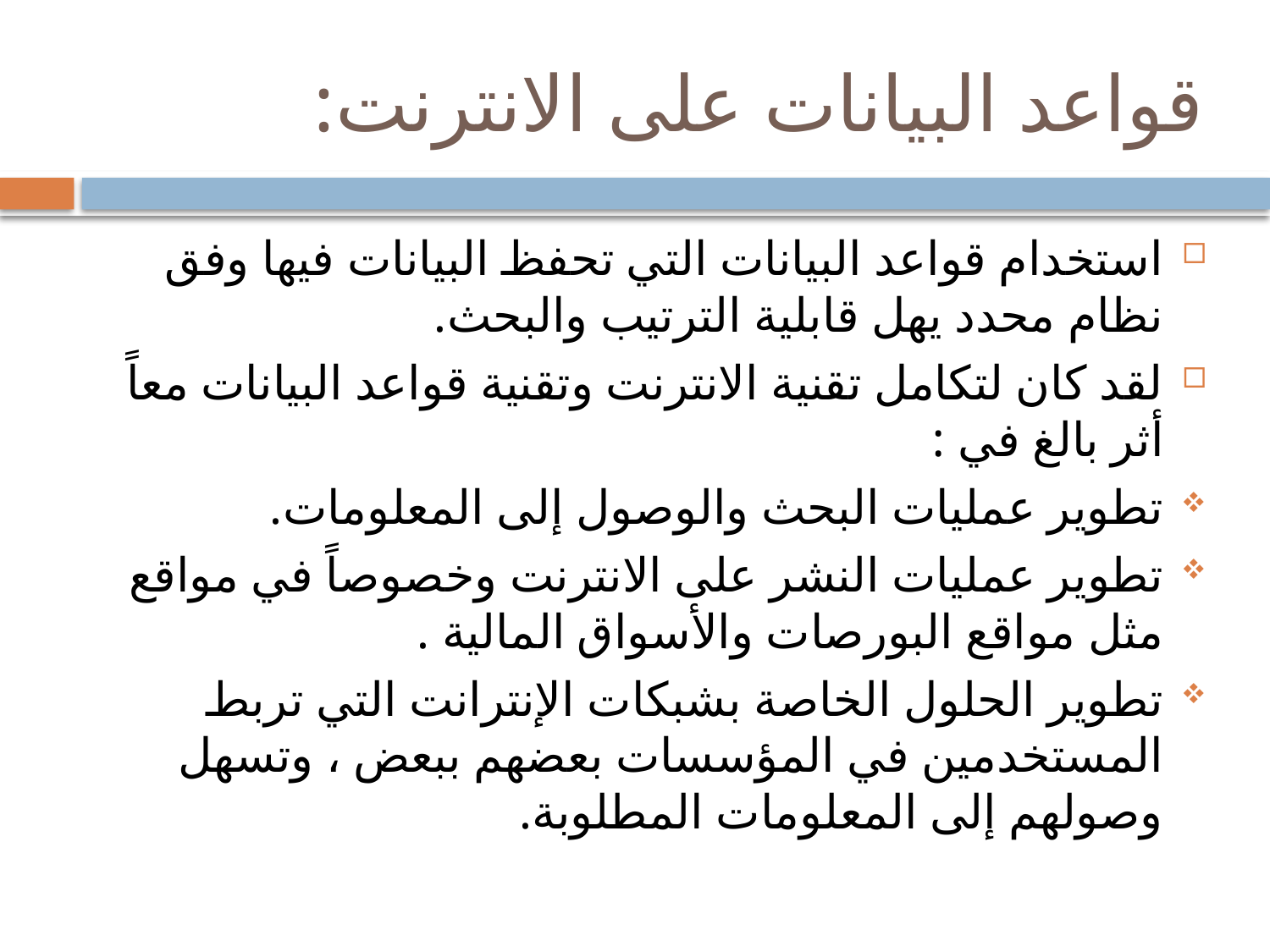

# قواعد البيانات على الانترنت:
استخدام قواعد البيانات التي تحفظ البيانات فيها وفق نظام محدد يهل قابلية الترتيب والبحث.
لقد كان لتكامل تقنية الانترنت وتقنية قواعد البيانات معاً أثر بالغ في :
تطوير عمليات البحث والوصول إلى المعلومات.
تطوير عمليات النشر على الانترنت وخصوصاً في مواقع مثل مواقع البورصات والأسواق المالية .
تطوير الحلول الخاصة بشبكات الإنترانت التي تربط المستخدمين في المؤسسات بعضهم ببعض ، وتسهل وصولهم إلى المعلومات المطلوبة.